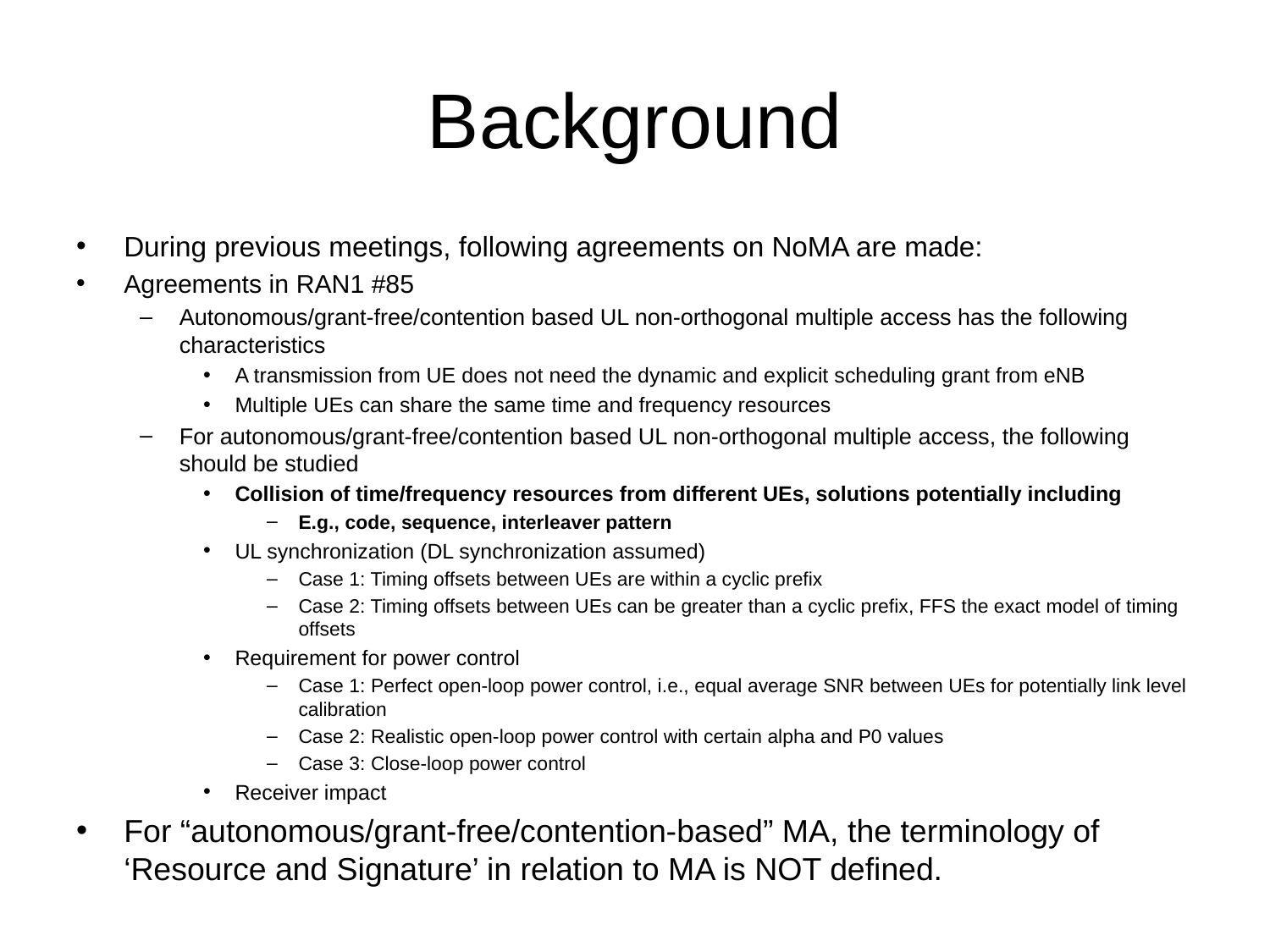

# Background
During previous meetings, following agreements on NoMA are made:
Agreements in RAN1 #85
Autonomous/grant-free/contention based UL non-orthogonal multiple access has the following characteristics
A transmission from UE does not need the dynamic and explicit scheduling grant from eNB
Multiple UEs can share the same time and frequency resources
For autonomous/grant-free/contention based UL non-orthogonal multiple access, the following should be studied
Collision of time/frequency resources from different UEs, solutions potentially including
E.g., code, sequence, interleaver pattern
UL synchronization (DL synchronization assumed)
Case 1: Timing offsets between UEs are within a cyclic prefix
Case 2: Timing offsets between UEs can be greater than a cyclic prefix, FFS the exact model of timing offsets
Requirement for power control
Case 1: Perfect open-loop power control, i.e., equal average SNR between UEs for potentially link level calibration
Case 2: Realistic open-loop power control with certain alpha and P0 values
Case 3: Close-loop power control
Receiver impact
For “autonomous/grant-free/contention-based” MA, the terminology of ‘Resource and Signature’ in relation to MA is NOT defined.